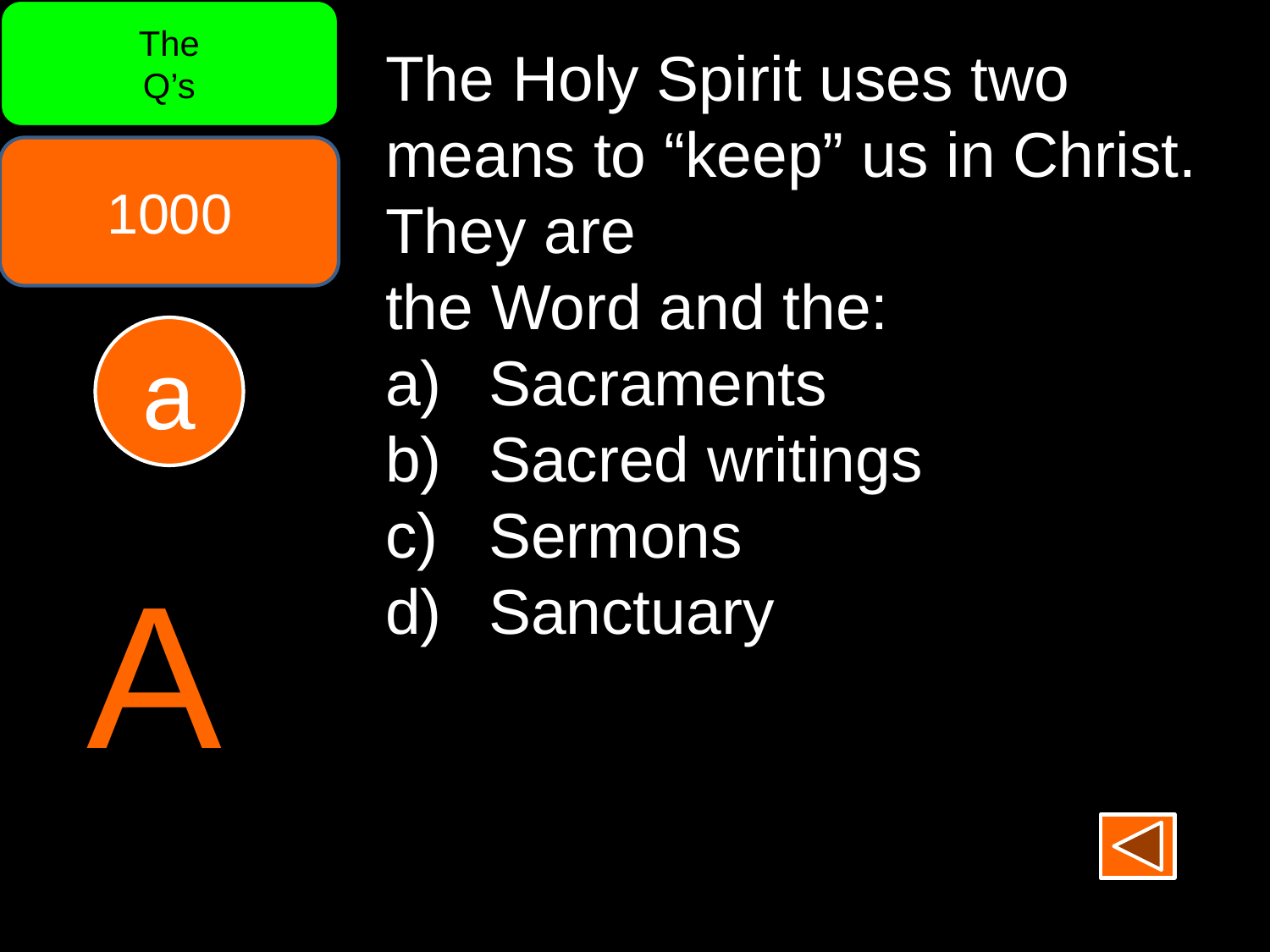

The
Q’s
The Holy Spirit uses two means to “keep” us in Christ. They are
the Word and the:
Sacraments
Sacred writings
Sermons
Sanctuary
1000
a
A